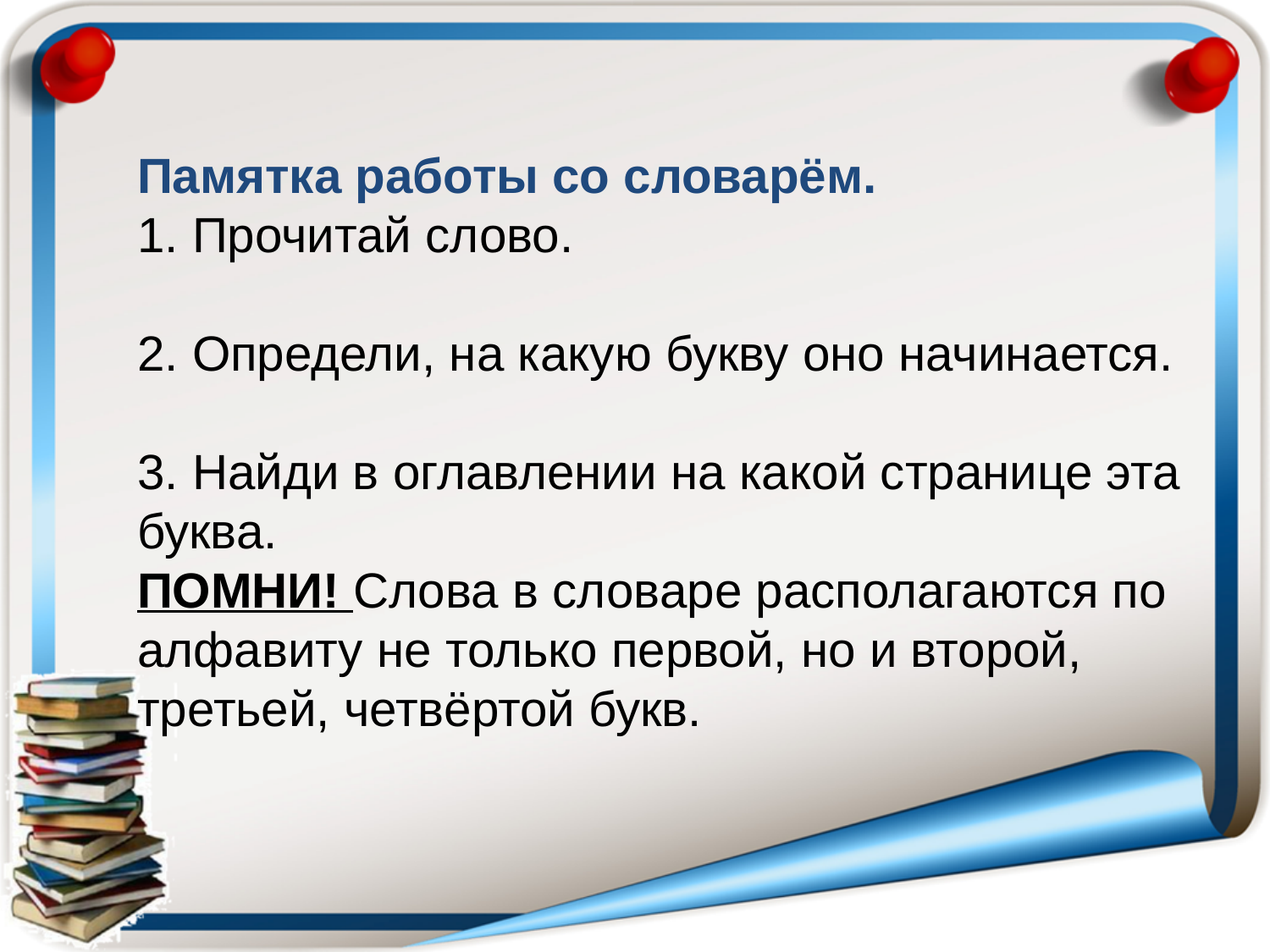

Памятка работы со словарём.
1. Прочитай слово.

2. Определи, на какую букву оно начинается.

3. Найди в оглавлении на какой странице эта буква.
ПОМНИ! Слова в словаре располагаются по алфавиту не только первой, но и второй, третьей, четвёртой букв.